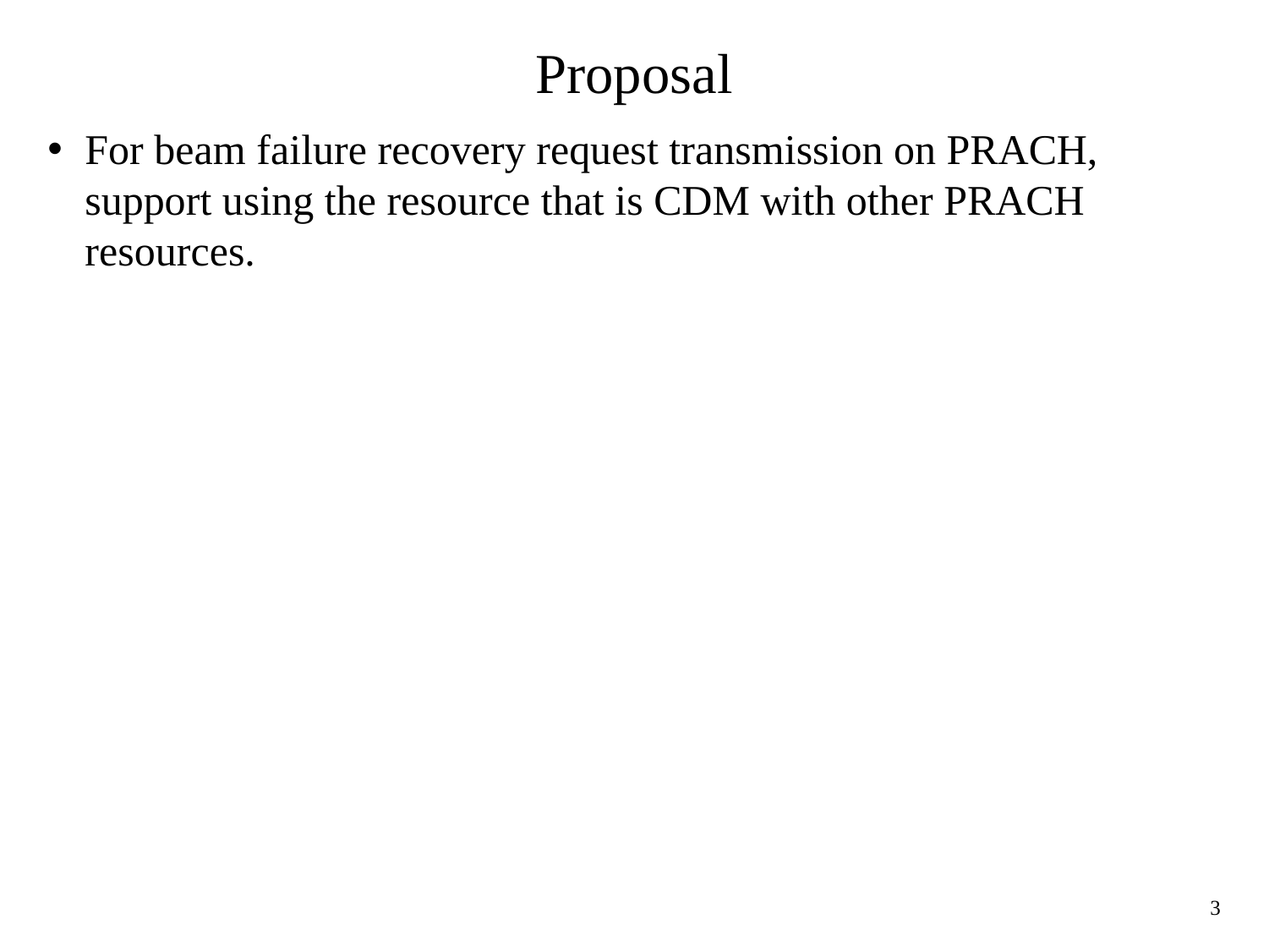

# Proposal
For beam failure recovery request transmission on PRACH, support using the resource that is CDM with other PRACH  resources.

3